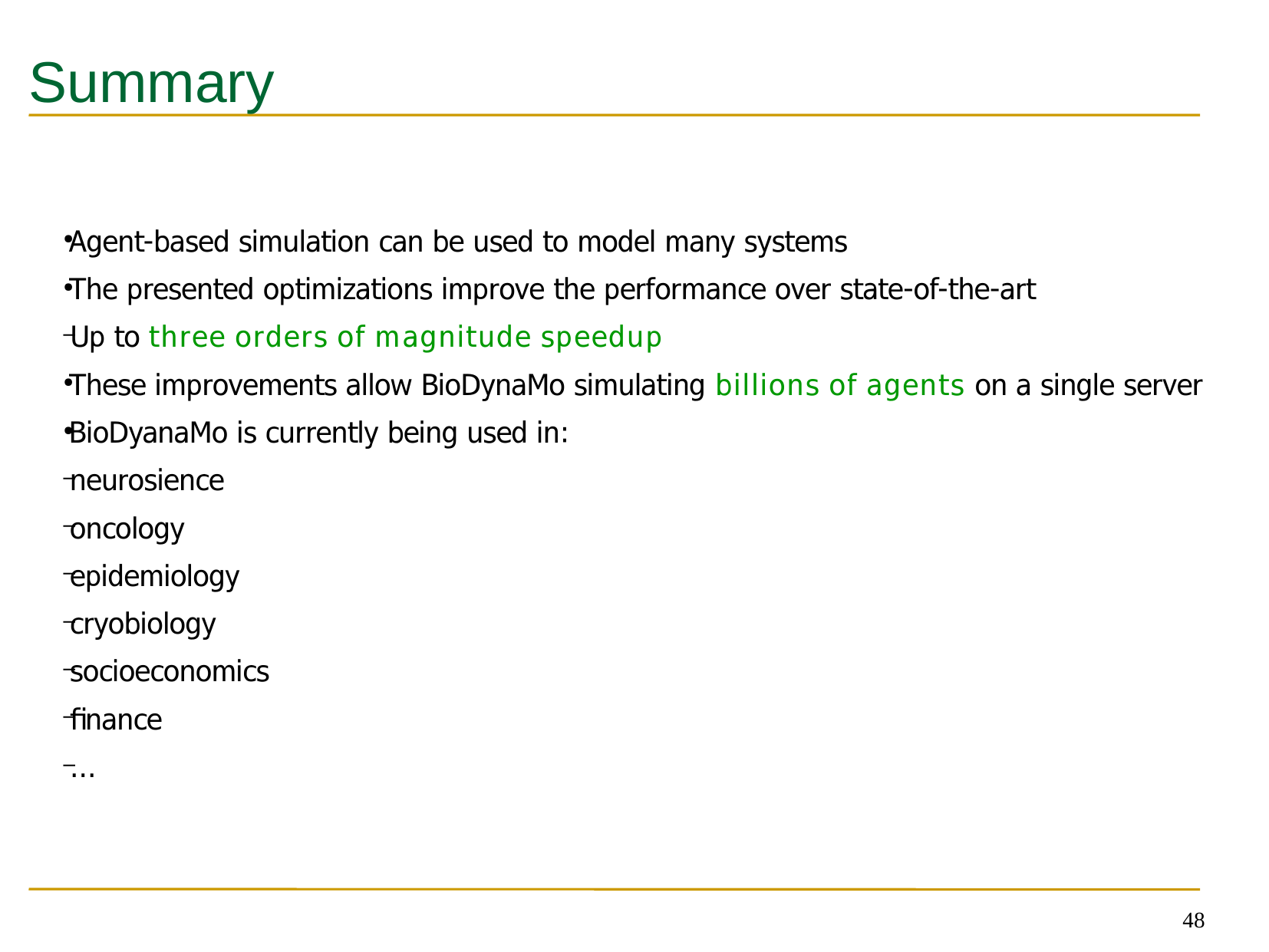

Summary
Agent-based simulation can be used to model many systems
The presented optimizations improve the performance over state-of-the-art
Up to three orders of magnitude speedup
These improvements allow BioDynaMo simulating billions of agents on a single server
BioDyanaMo is currently being used in:
neurosience
oncology
epidemiology
cryobiology
socioeconomics
finance
...

48